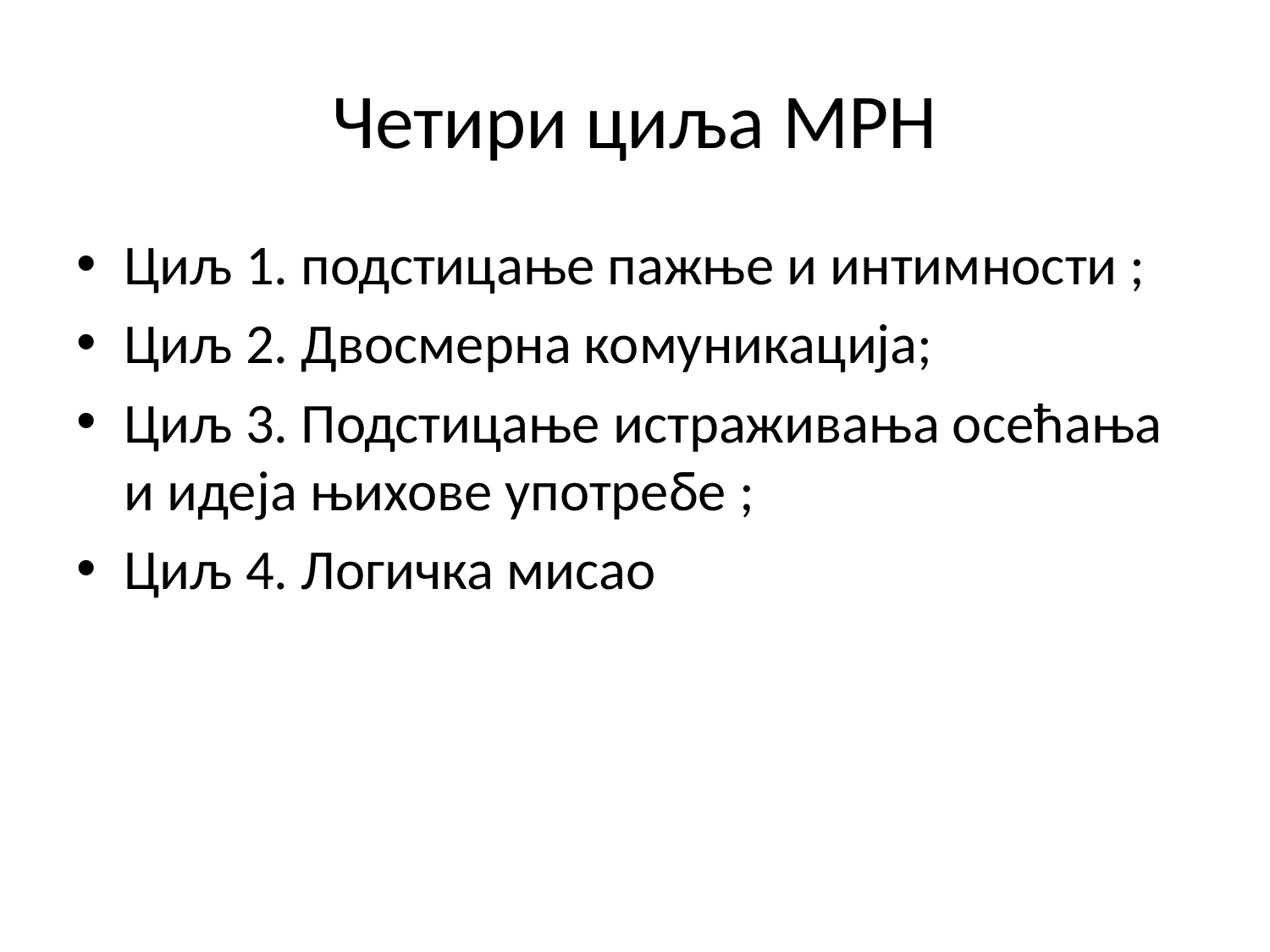

# Четири циља МРН
Циљ 1. подстицање пажње и интимности ;
Циљ 2. Двосмерна комуникација;
Циљ 3. Подстицање истраживања осећања и идеја њихове употребе ;
Циљ 4. Логичка мисао